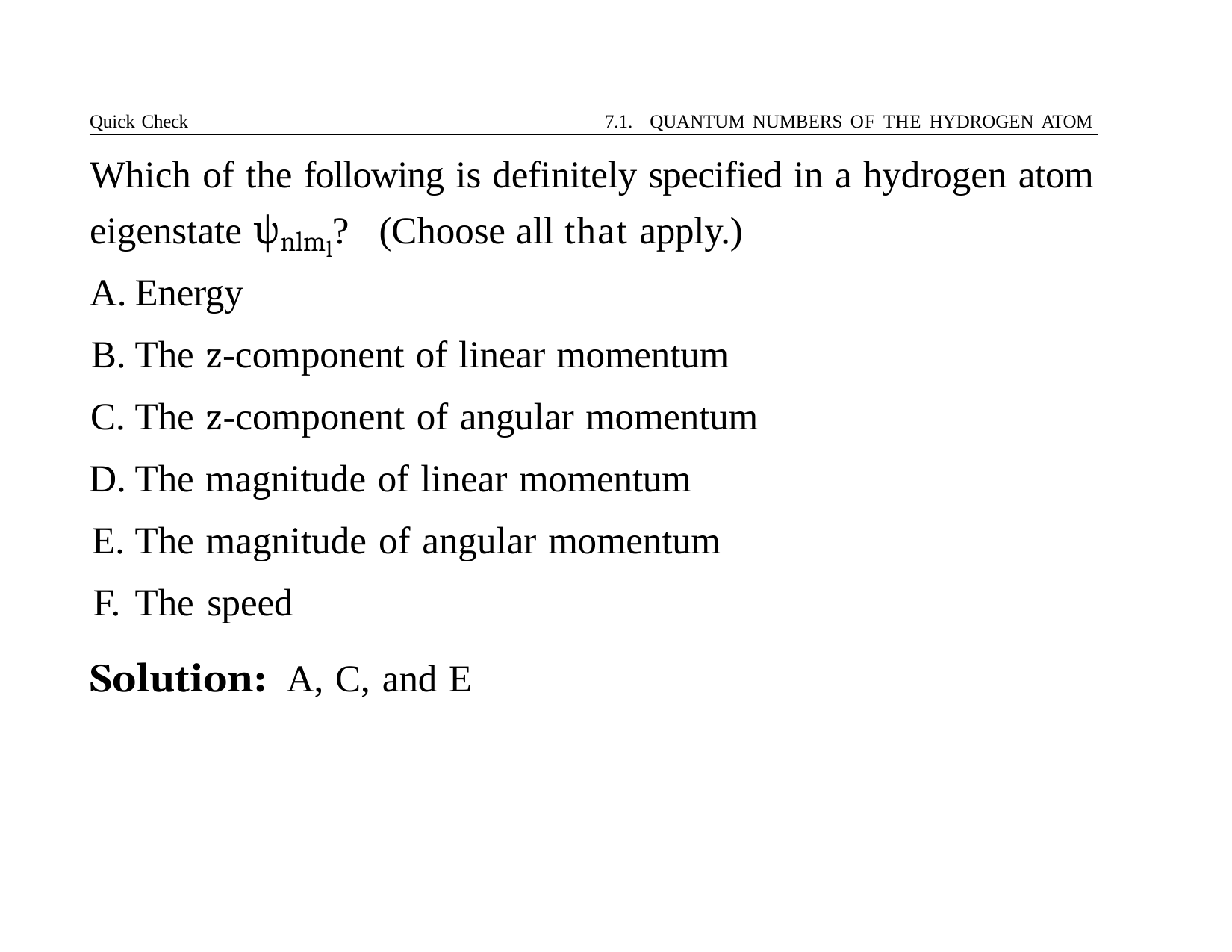

Quick Check	7.1.  QUANTUM NUMBERS OF THE HYDROGEN ATOM

# Which of the following is definitely specified in a hydrogen atom eigenstate ψnlml?	(Choose all that apply.)
Energy
The z-component of linear momentum
The z-component of angular momentum
The magnitude of linear momentum
The magnitude of angular momentum
The speed
Solution:	A, C, and E